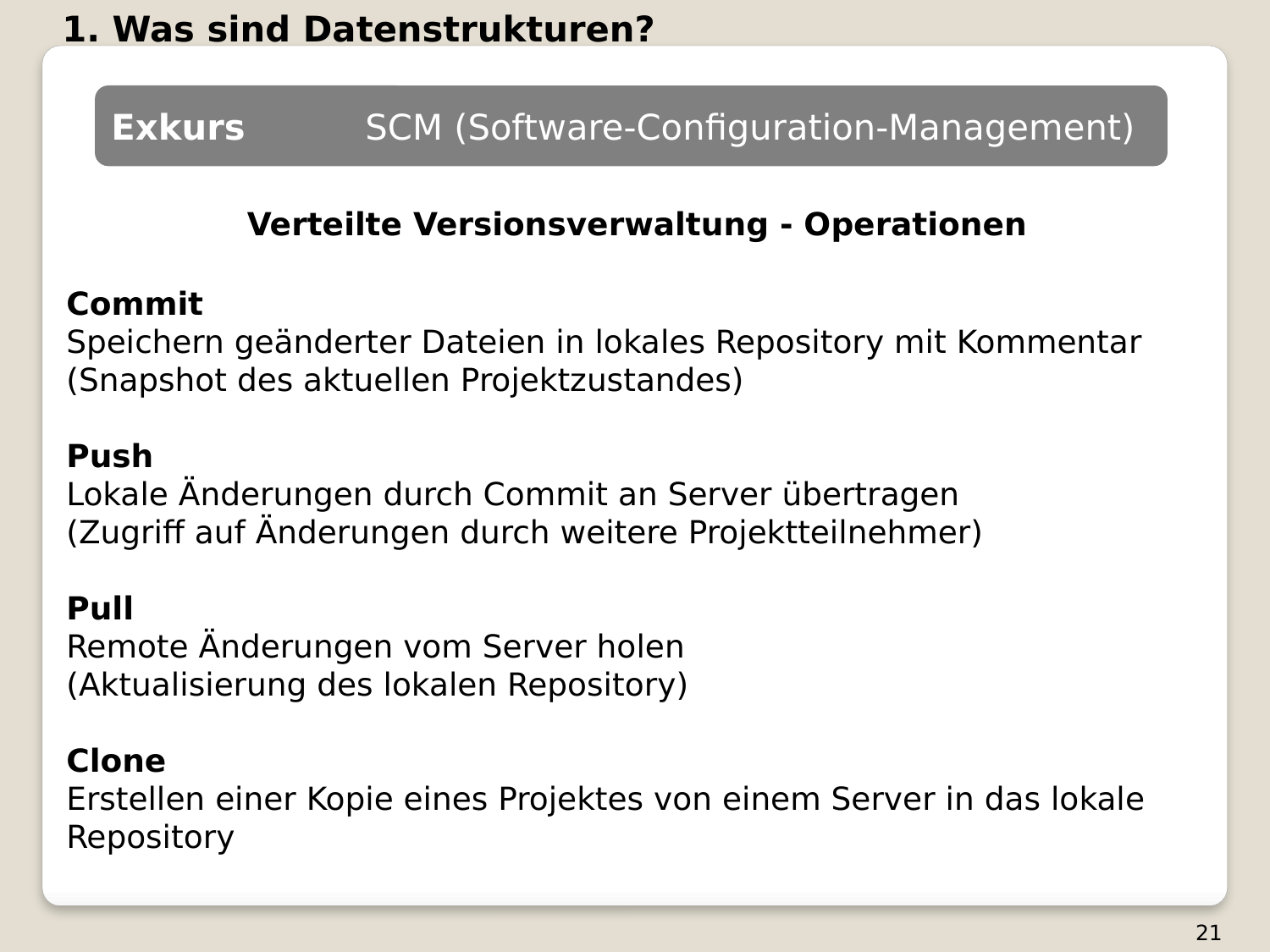

1. Was sind Datenstrukturen?
Exkurs 	SCM (Software-Configuration-Management)
Verteilte Versionsverwaltung - Operationen
Commit
Speichern geänderter Dateien in lokales Repository mit Kommentar
(Snapshot des aktuellen Projektzustandes)

Push
Lokale Änderungen durch Commit an Server übertragen
(Zugriff auf Änderungen durch weitere Projektteilnehmer)

Pull
Remote Änderungen vom Server holen
(Aktualisierung des lokalen Repository)

Clone
Erstellen einer Kopie eines Projektes von einem Server in das lokale Repository